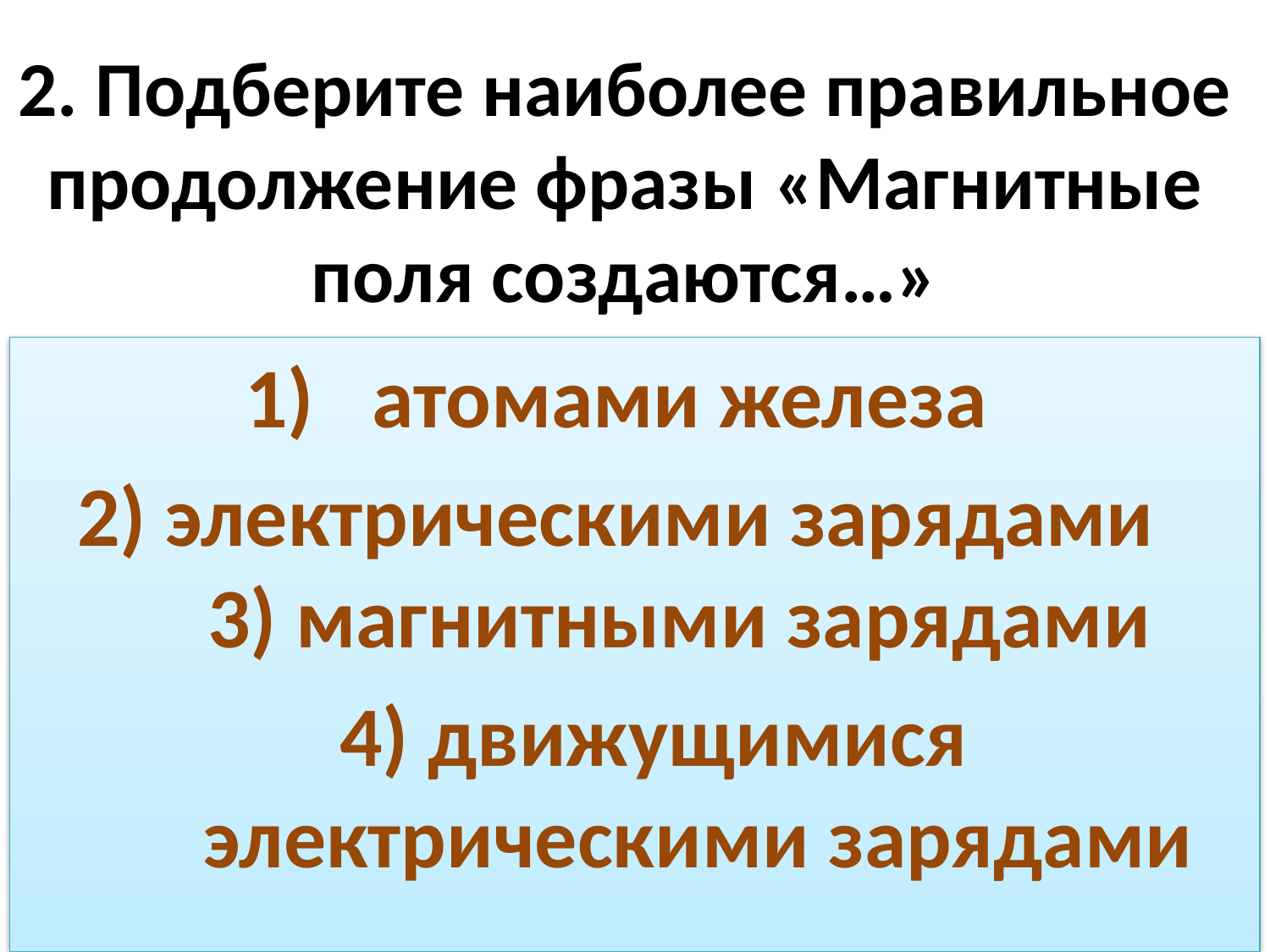

# 2. Подберите наиболее правильное продолжение фразы «Магнитные поля создаются…»
атомами железа
 2) электрическими зарядами    3) магнитными зарядами
  4) движущимися электрическими зарядами